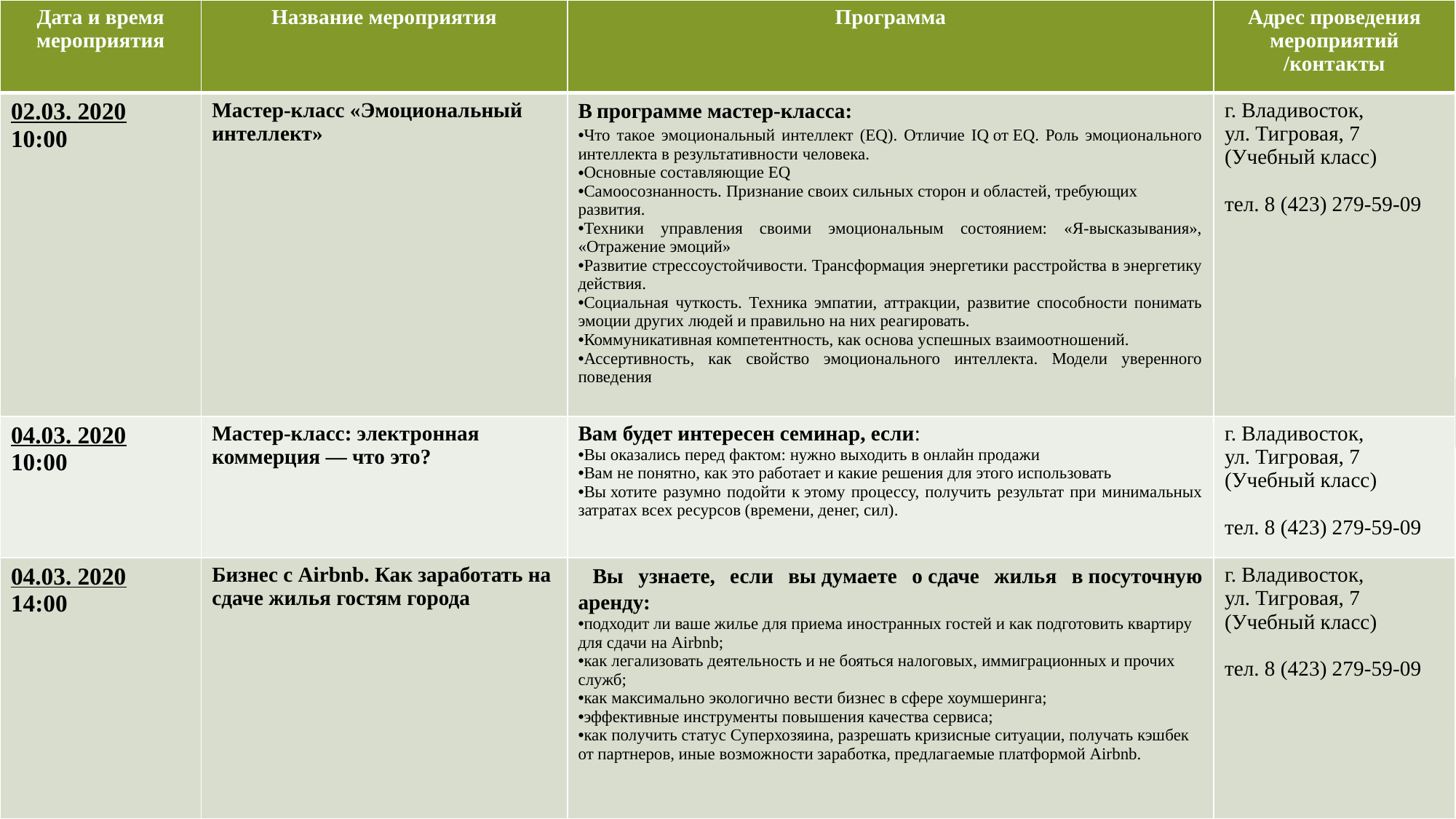

| Дата и время мероприятия | Название мероприятия | Программа | Адрес проведения мероприятий /контакты |
| --- | --- | --- | --- |
| 02.03. 2020 10:00 | Мастер-класс «Эмоциональный интеллект» | В программе мастер-класса: Что такое эмоциональный интеллект (EQ). Отличие IQ от EQ. Роль эмоционального интеллекта в результативности человека. Основные составляющие EQ Самоосознанность. Признание своих сильных сторон и областей, требующих развития. Техники управления своими эмоциональным состоянием: «Я-высказывания», «Отражение эмоций» Развитие стрессоустойчивости. Трансформация энергетики расстройства в энергетику действия. Социальная чуткость. Техника эмпатии, аттракции, развитие способности понимать эмоции других людей и правильно на них реагировать. Коммуникативная компетентность, как основа успешных взаимоотношений. Ассертивность, как свойство эмоционального интеллекта. Модели уверенного поведения | г. Владивосток, ул. Тигровая, 7 (Учебный класс) тел. 8 (423) 279-59-09 |
| 04.03. 2020 10:00 | Мастер-класс: электронная коммерция — что это? | Вам будет интересен семинар, если: Вы оказались перед фактом: нужно выходить в онлайн продажи Вам не понятно, как это работает и какие решения для этого использовать Вы хотите разумно подойти к этому процессу, получить результат при минимальных затратах всех ресурсов (времени, денег, сил). | г. Владивосток, ул. Тигровая, 7 (Учебный класс) тел. 8 (423) 279-59-09 |
| 04.03. 2020 14:00 | Бизнес с Airbnb. Как заработать на сдаче жилья гостям города | Вы узнаете, если вы думаете о сдаче жилья в посуточную аренду: подходит ли ваше жилье для приема иностранных гостей и как подготовить квартиру для сдачи на Airbnb; как легализовать деятельность и не бояться налоговых, иммиграционных и прочих служб; как максимально экологично вести бизнес в сфере хоумшеринга; эффективные инструменты повышения качества сервиса; как получить статус Суперхозяина, разрешать кризисные ситуации, получать кэшбек от партнеров, иные возможности заработка, предлагаемые платформой Airbnb. | г. Владивосток, ул. Тигровая, 7 (Учебный класс) тел. 8 (423) 279-59-09 |